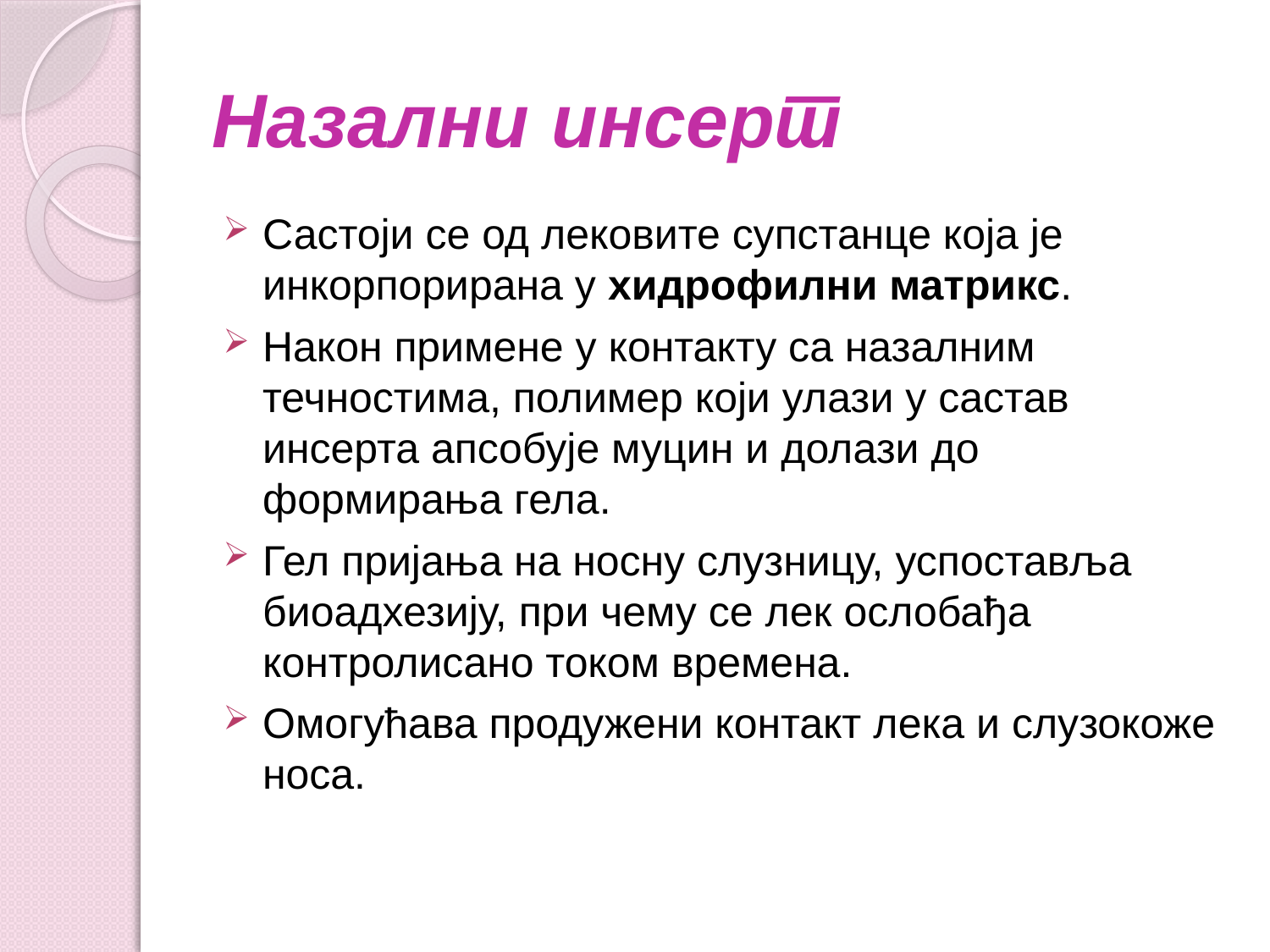

# Назални инсерт
Састоји се од лековите супстанце која је инкорпорирана у хидрофилни матрикс.
Након примене у контакту са назалним течностима, полимер који улази у састав инсерта апсобује муцин и долази до формирања гела.
Гел пријања на носну слузницу, успоставља биоадхезију, при чему се лек ослобађа контролисано током времена.
Омогућава продужени контакт лека и слузокоже носа.